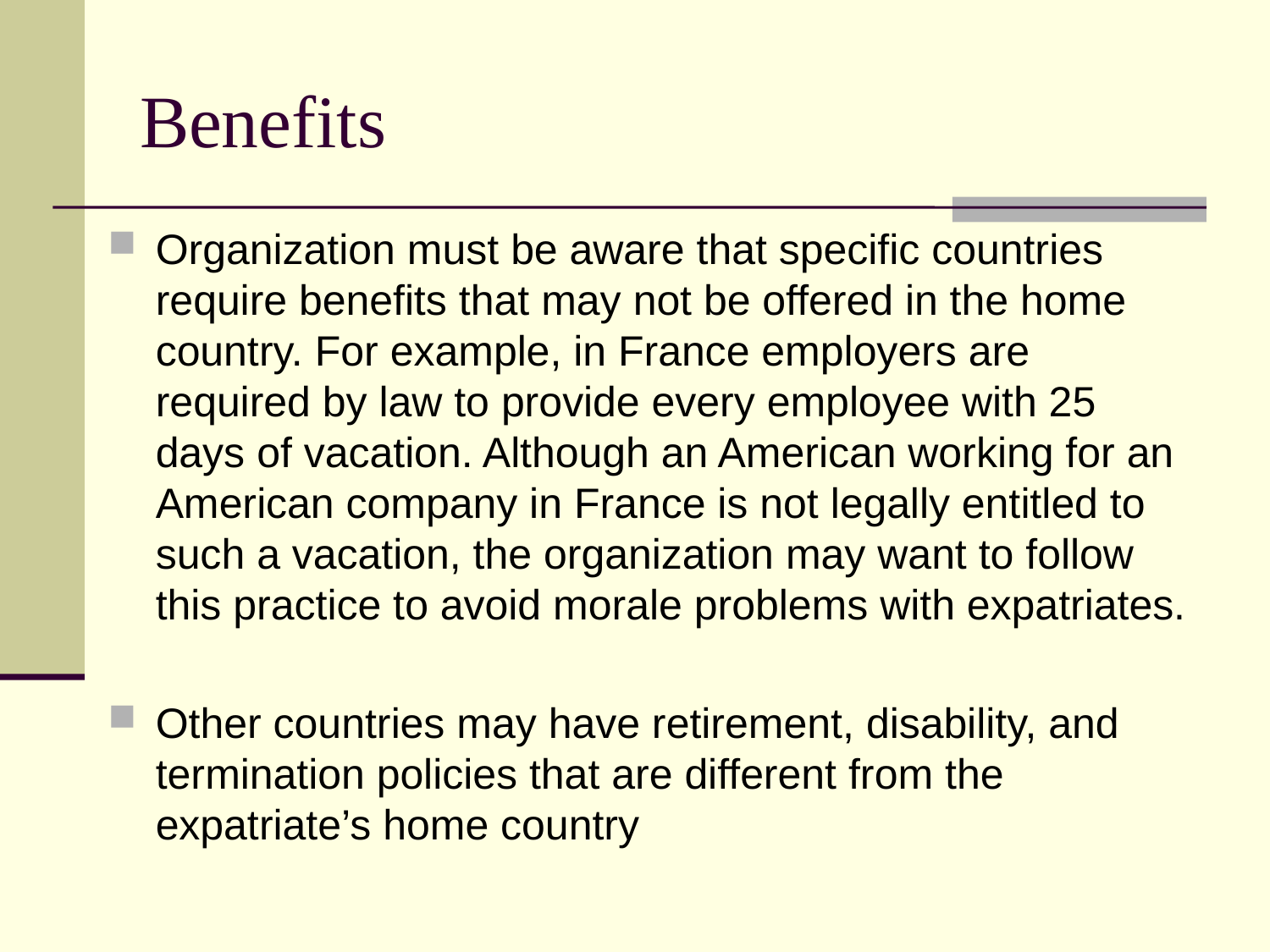

# Benefits
Organization must be aware that specific countries require benefits that may not be offered in the home country. For example, in France employers are required by law to provide every employee with 25 days of vacation. Although an American working for an American company in France is not legally entitled to such a vacation, the organization may want to follow this practice to avoid morale problems with expatriates.

Other countries may have retirement, disability, and termination policies that are different from the expatriate’s home country